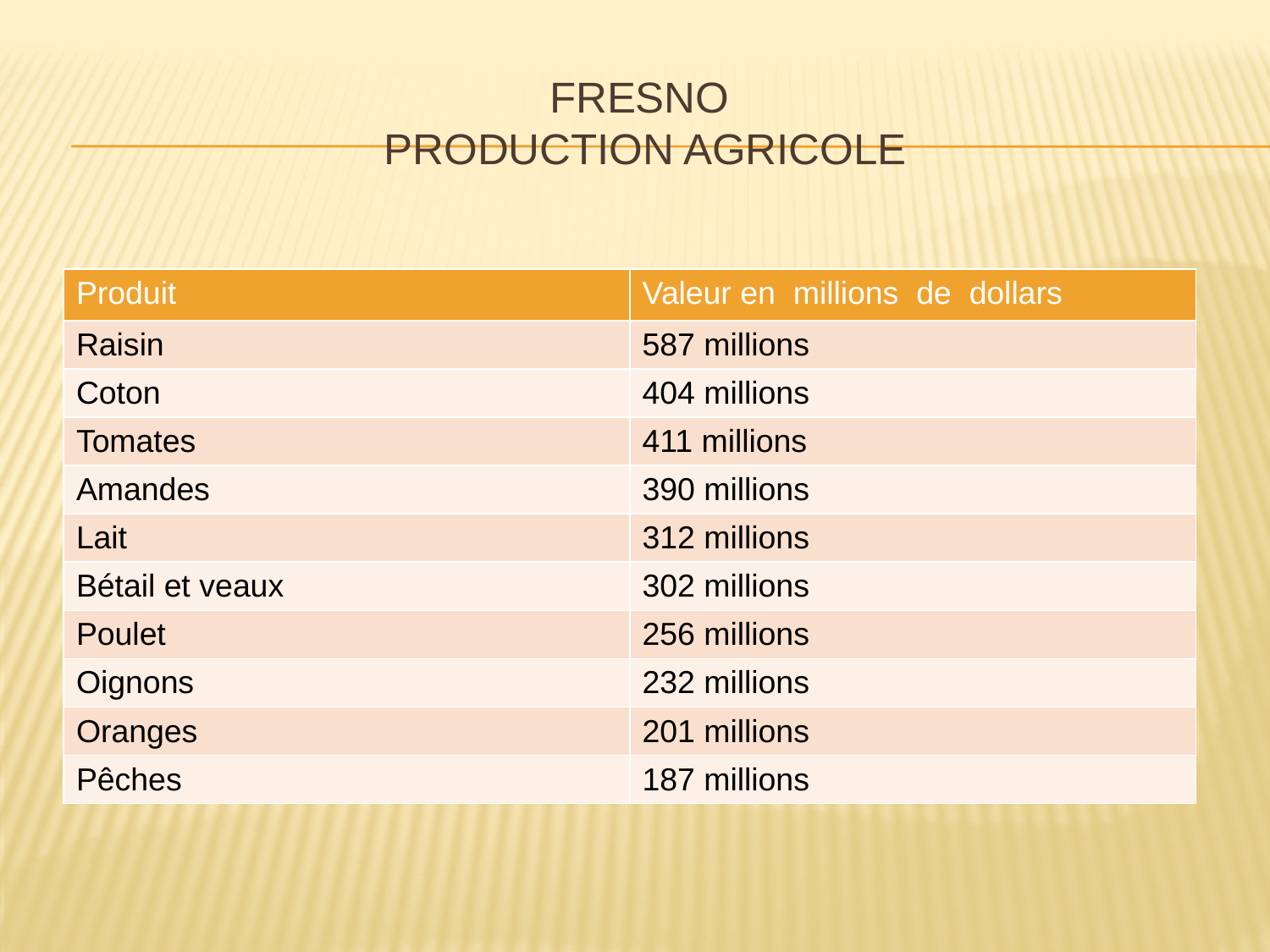

# Fresno Production agricole
| Produit | Valeur en millions de dollars |
| --- | --- |
| Raisin | 587 millions |
| Coton | 404 millions |
| Tomates | 411 millions |
| Amandes | 390 millions |
| Lait | 312 millions |
| Bétail et veaux | 302 millions |
| Poulet | 256 millions |
| Oignons | 232 millions |
| Oranges | 201 millions |
| Pêches | 187 millions |